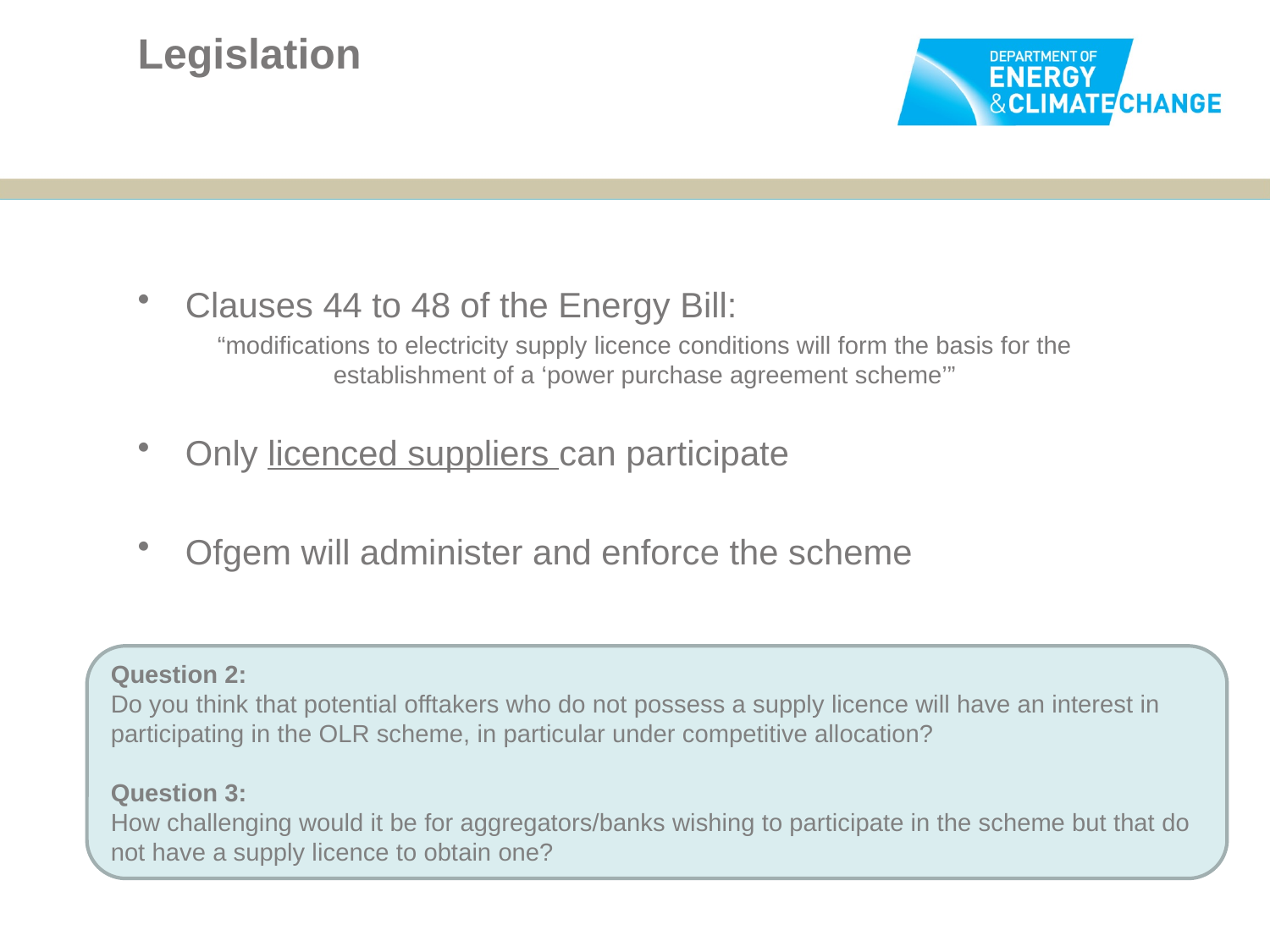

# Legislation
Clauses 44 to 48 of the Energy Bill:
“modifications to electricity supply licence conditions will form the basis for the establishment of a ‘power purchase agreement scheme’”

Only licenced suppliers can participate

Ofgem will administer and enforce the scheme

Question 2:
Do you think that potential offtakers who do not possess a supply licence will have an interest in participating in the OLR scheme, in particular under competitive allocation?

Question 3:
How challenging would it be for aggregators/banks wishing to participate in the scheme but that do not have a supply licence to obtain one?